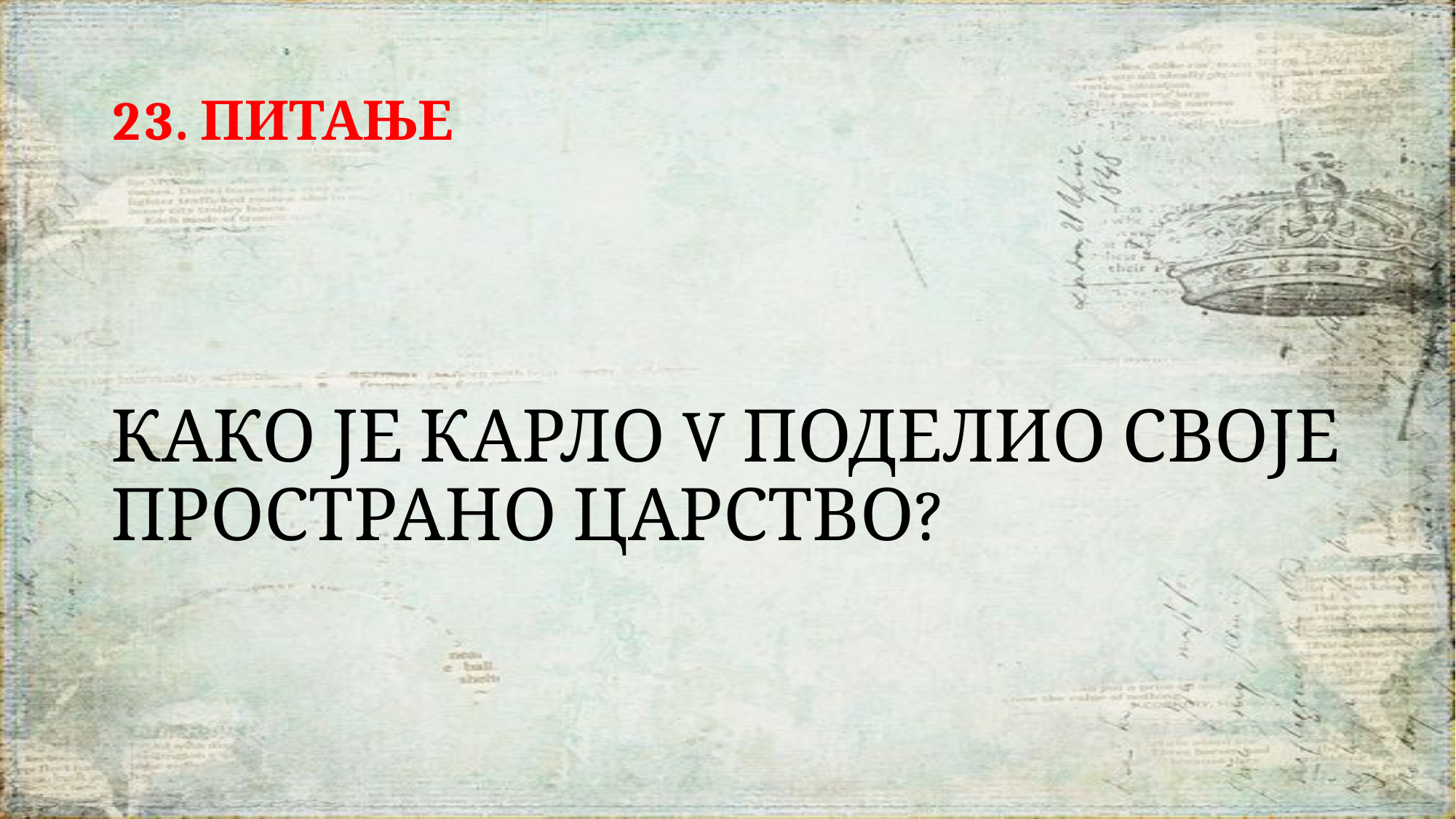

# 23. ПИТАЊЕ
КАКО ЈЕ КАРЛО V ПОДЕЛИО СВОЈЕ ПРОСТРАНО ЦАРСТВО?